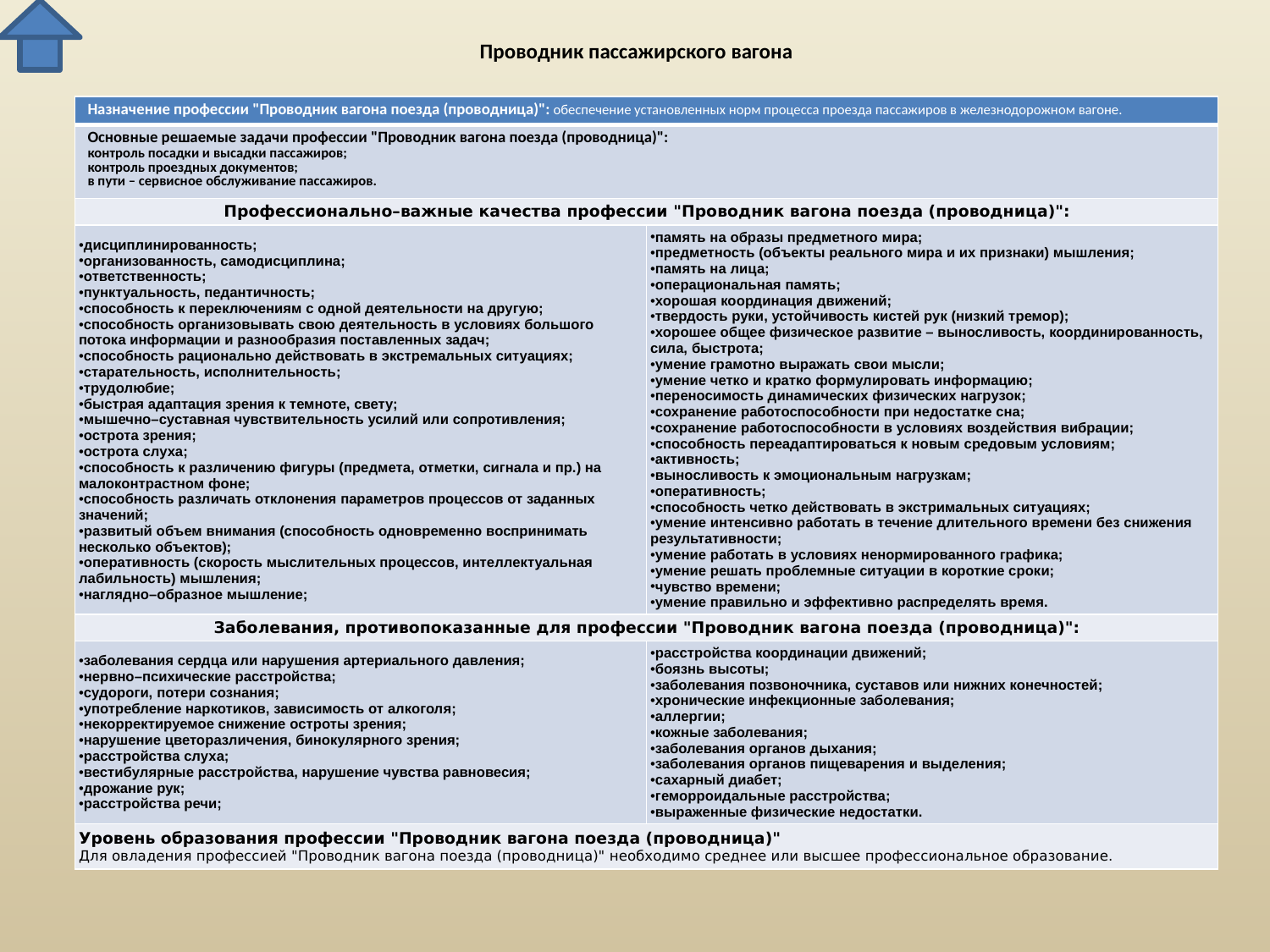

# Проводник пассажирского вагона
| Назначение профессии "Проводник вагона поезда (проводница)": обеспечение установленных норм процесса проезда пассажиров в железнодорожном вагоне. |  |
| --- | --- |
| Основные решаемые задачи профессии "Проводник вагона поезда (проводница)": контроль посадки и высадки пассажиров; контроль проездных документов; в пути – сервисное обслуживание пассажиров. |  |
| Профессионально–важные качества профессии "Проводник вагона поезда (проводница)": |  |
| дисциплинированность; организованность, самодисциплина; ответственность; пунктуальность, педантичность; способность к переключениям с одной деятельности на другую; способность организовывать свою деятельность в условиях большого потока информации и разнообразия поставленных задач; способность рационально действовать в экстремальных ситуациях; старательность, исполнительность; трудолюбие; быстрая адаптация зрения к темноте, свету; мышечно–суставная чувствительность усилий или сопротивления; острота зрения; острота слуха; способность к различению фигуры (предмета, отметки, сигнала и пр.) на малоконтрастном фоне; способность различать отклонения параметров процессов от заданных значений; развитый объем внимания (способность одновременно воспринимать несколько объектов); оперативность (скорость мыслительных процессов, интеллектуальная лабильность) мышления; наглядно–образное мышление; | память на образы предметного мира; предметность (объекты реального мира и их признаки) мышления; память на лица; операциональная память; хорошая координация движений; твердость руки, устойчивость кистей рук (низкий тремор); хорошее общее физическое развитие – выносливость, координированность, сила, быстрота; умение грамотно выражать свои мысли; умение четко и кратко формулировать информацию; переносимость динамических физических нагрузок; сохранение работоспособности при недостатке сна; сохранение работоспособности в условиях воздействия вибрации; способность переадаптироваться к новым средовым условиям; активность; выносливость к эмоциональным нагрузкам; оперативность; способность четко действовать в экстримальных ситуациях; умение интенсивно работать в течение длительного времени без снижения результативности; умение работать в условиях ненормированного графика; умение решать проблемные ситуации в короткие сроки; чувство времени; умение правильно и эффективно распределять время. |
| Заболевания, противопоказанные для профессии "Проводник вагона поезда (проводница)": |  |
| заболевания сердца или нарушения артериального давления; нервно–психические расстройства; судороги, потери сознания; употребление наркотиков, зависимость от алкоголя; некорректируемое снижение остроты зрения; нарушение цветоразличения, бинокулярного зрения; расстройства слуха; вестибулярные расстройства, нарушение чувства равновесия; дрожание рук; расстройства речи; | расстройства координации движений; боязнь высоты; заболевания позвоночника, суставов или нижних конечностей; хронические инфекционные заболевания; аллергии; кожные заболевания; заболевания органов дыхания; заболевания органов пищеварения и выделения; сахарный диабет; геморроидальные расстройства; выраженные физические недостатки. |
| Уровень образования профессии "Проводник вагона поезда (проводница)" Для овладения профессией "Проводник вагона поезда (проводница)" необходимо среднее или высшее профессиональное образование. |  |